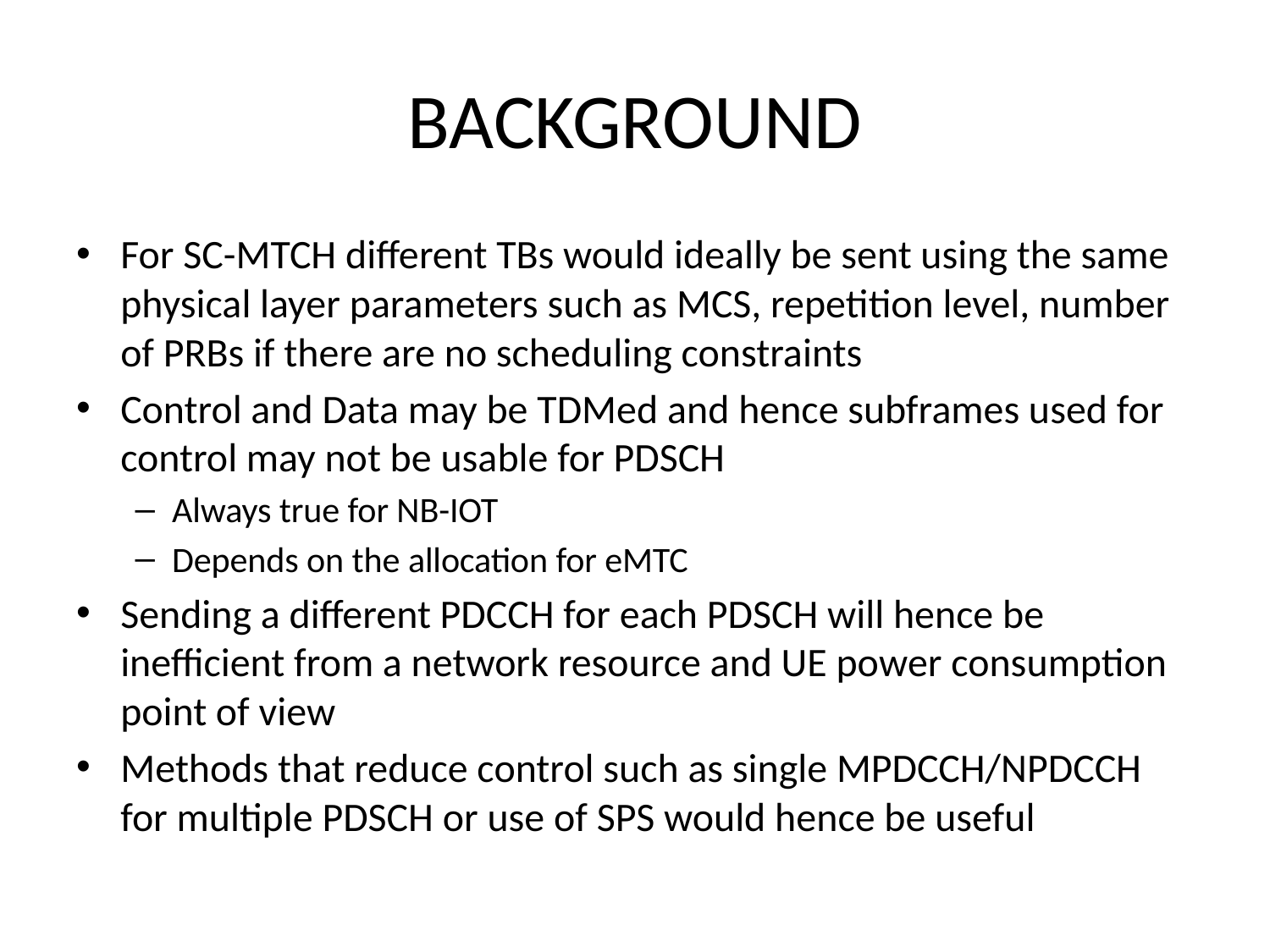

# BACKGROUND
For SC-MTCH different TBs would ideally be sent using the same physical layer parameters such as MCS, repetition level, number of PRBs if there are no scheduling constraints
Control and Data may be TDMed and hence subframes used for control may not be usable for PDSCH
Always true for NB-IOT
Depends on the allocation for eMTC
Sending a different PDCCH for each PDSCH will hence be inefficient from a network resource and UE power consumption point of view
Methods that reduce control such as single MPDCCH/NPDCCH for multiple PDSCH or use of SPS would hence be useful